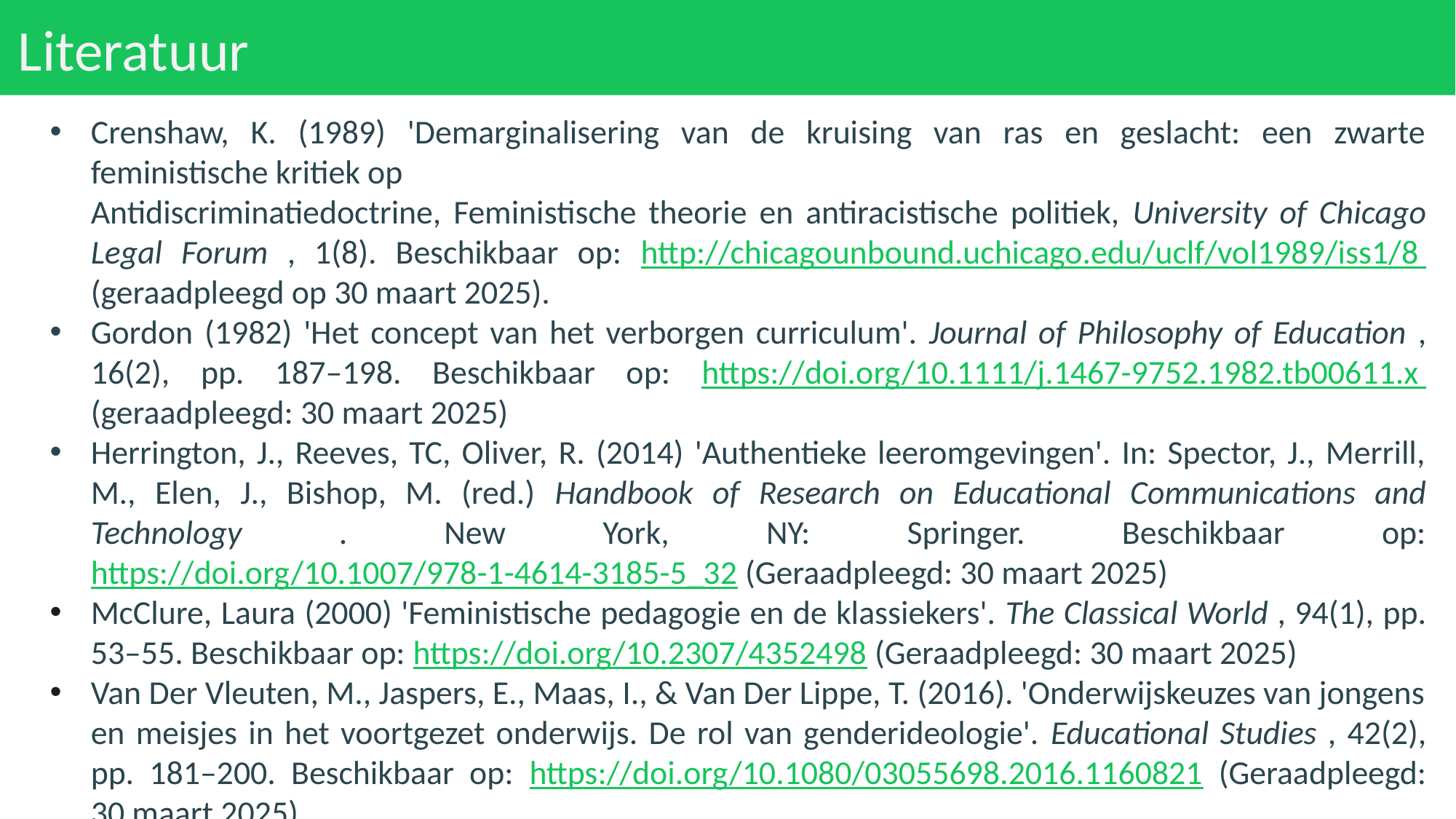

# Literatuur
Crenshaw, K. (1989) 'Demarginalisering van de kruising van ras en geslacht: een zwarte feministische kritiek op
Antidiscriminatiedoctrine, Feministische theorie en antiracistische politiek, University of Chicago Legal Forum , 1(8). Beschikbaar op: http://chicagounbound.uchicago.edu/uclf/vol1989/iss1/8 (geraadpleegd op 30 maart 2025).
Gordon (1982) 'Het concept van het verborgen curriculum'. Journal of Philosophy of Education , 16(2), pp. 187–198. Beschikbaar op: https://doi.org/10.1111/j.1467-9752.1982.tb00611.x (geraadpleegd: 30 maart 2025)
Herrington, J., Reeves, TC, Oliver, R. (2014) 'Authentieke leeromgevingen'. In: Spector, J., Merrill, M., Elen, J., Bishop, M. (red.) Handbook of Research on Educational Communications and Technology . New York, NY: Springer. Beschikbaar op: https://doi.org/10.1007/978-1-4614-3185-5_32 (Geraadpleegd: 30 maart 2025)
McClure, Laura (2000) 'Feministische pedagogie en de klassiekers'. The Classical World , 94(1), pp. 53–55. Beschikbaar op: https://doi.org/10.2307/4352498 (Geraadpleegd: 30 maart 2025)
Van Der Vleuten, M., Jaspers, E., Maas, I., & Van Der Lippe, T. (2016). 'Onderwijskeuzes van jongens en meisjes in het voortgezet onderwijs. De rol van genderideologie'. Educational Studies , 42(2), pp. 181–200. Beschikbaar op: https://doi.org/10.1080/03055698.2016.1160821 (Geraadpleegd: 30 maart 2025)